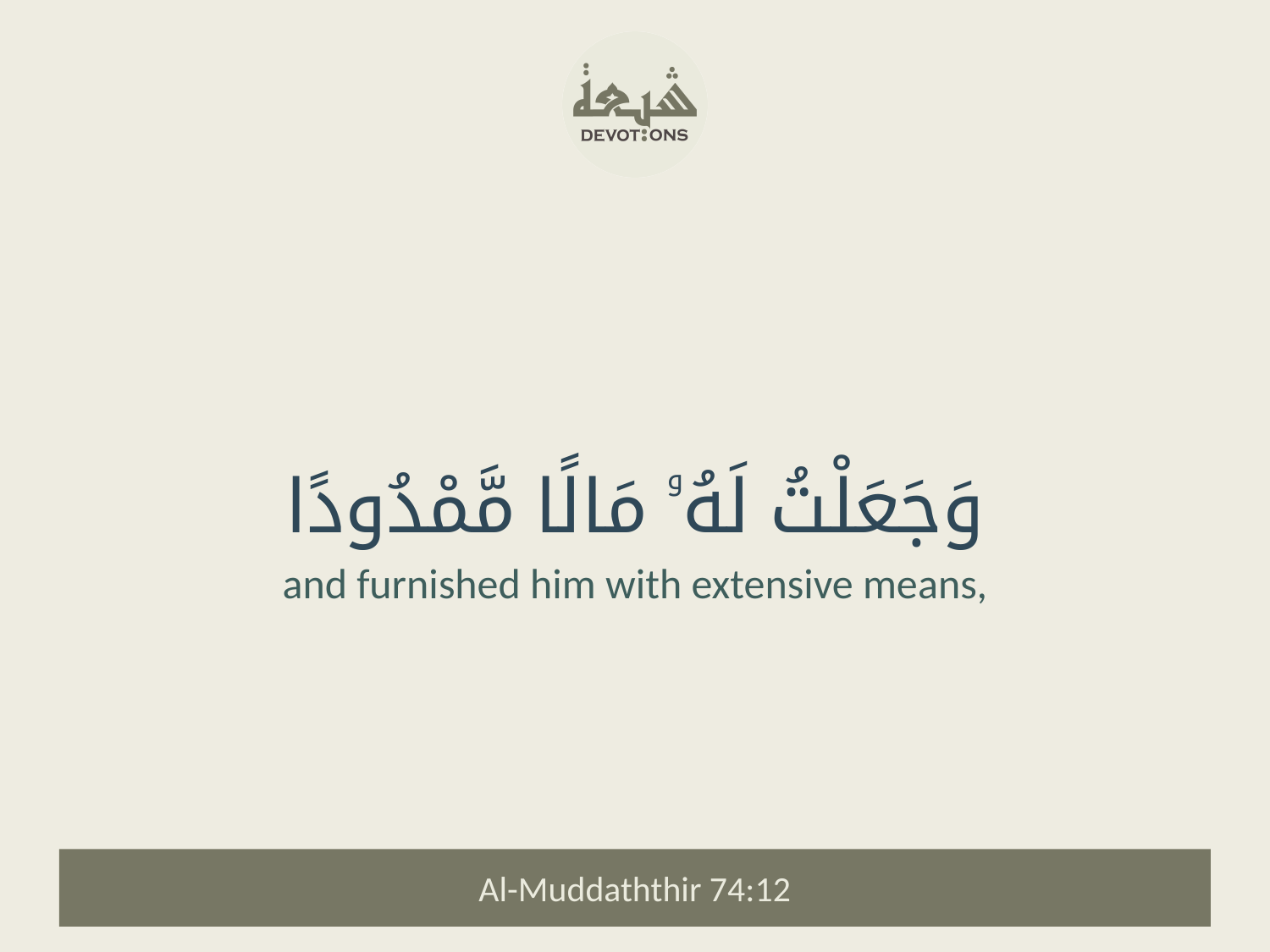

وَجَعَلْتُ لَهُۥ مَالًا مَّمْدُودًا
and furnished him with extensive means,
Al-Muddaththir 74:12